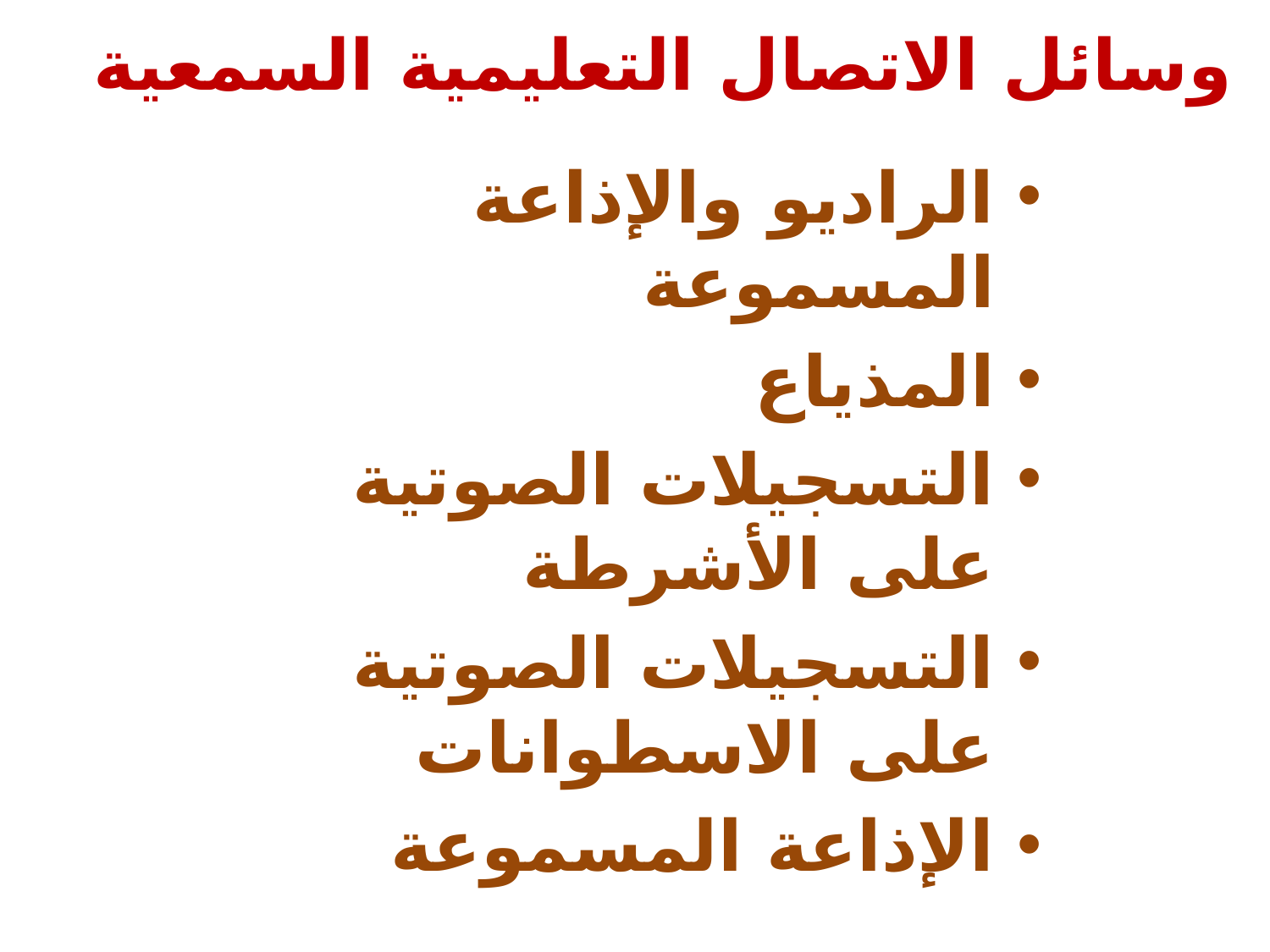

وسائل الاتصال التعليمية السمعية
الراديو والإذاعة المسموعة
المذياع
التسجيلات الصوتية على الأشرطة
التسجيلات الصوتية على الاسطوانات
الإذاعة المسموعة